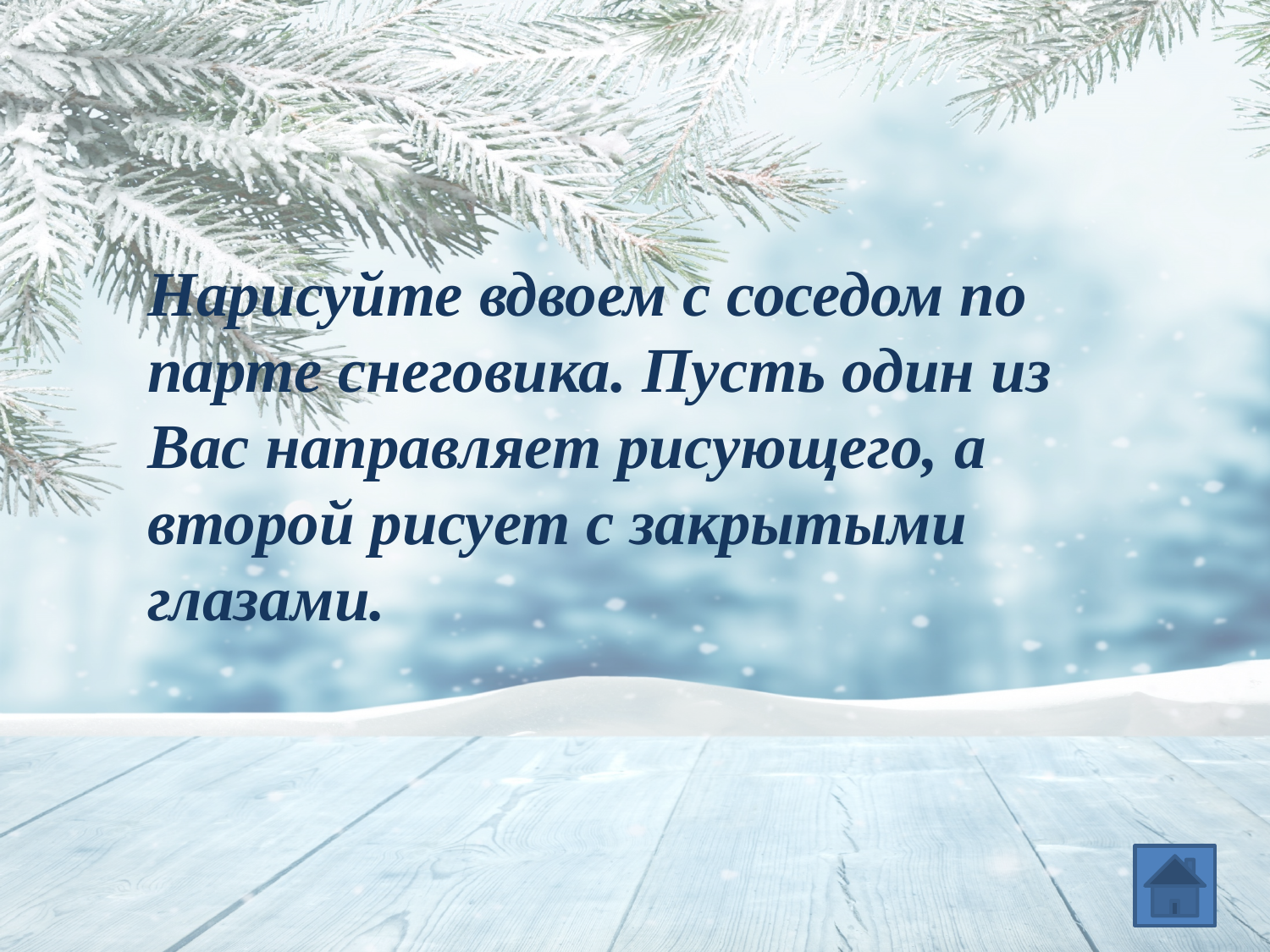

Нарисуйте вдвоем с соседом по парте снеговика. Пусть один из Вас направляет рисующего, а второй рисует с закрытыми глазами.